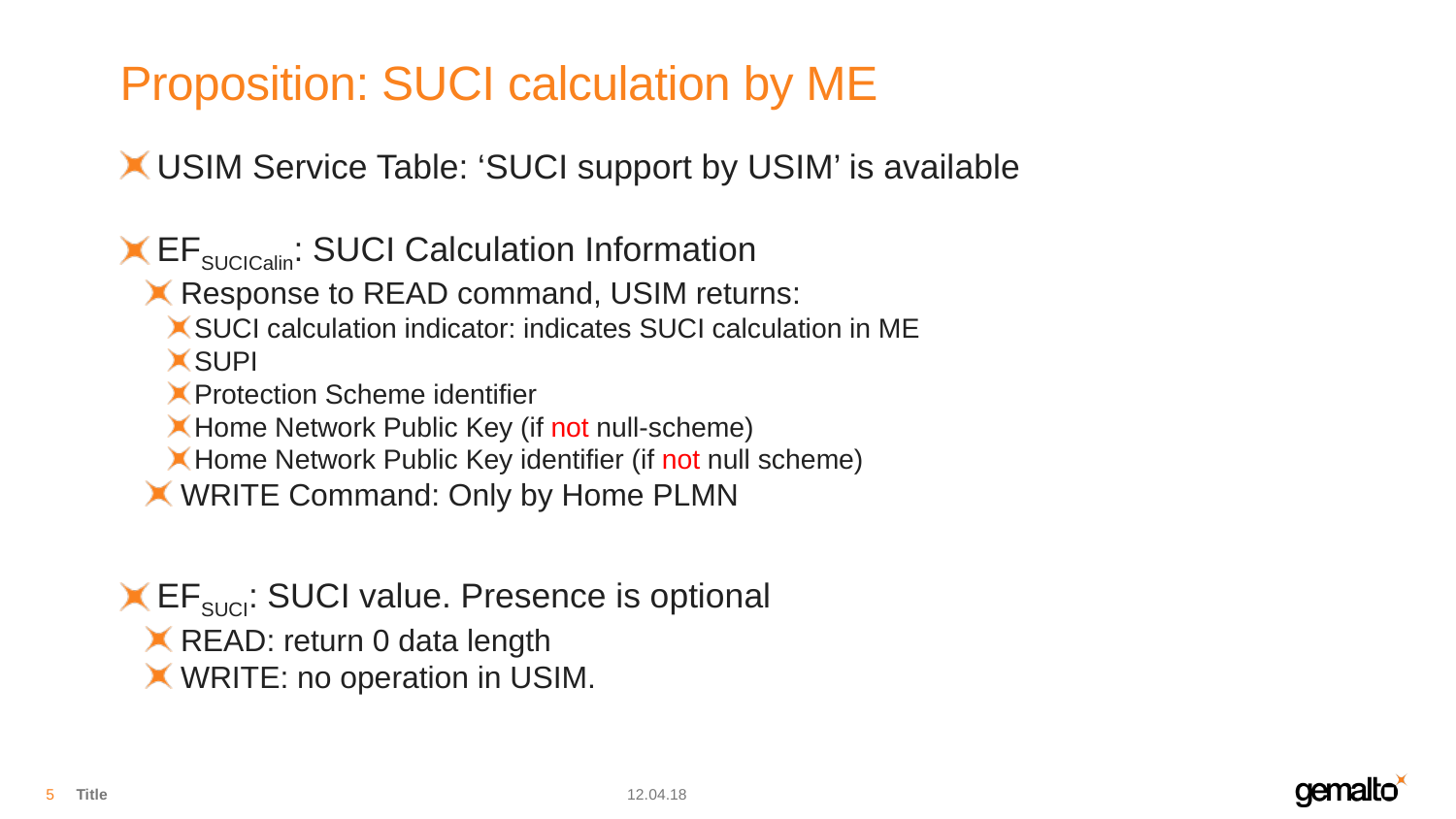

# Proposition: SUCI calculation by ME
USIM Service Table: ‘SUCI support by USIM’ is available

EFSUCICalin: SUCI Calculation Information
Response to READ command, USIM returns:
SUCI calculation indicator: indicates SUCI calculation in ME
SUPI
Protection Scheme identifier
Home Network Public Key (if not null-scheme)
Home Network Public Key identifier (if not null scheme)
WRITE Command: Only by Home PLMN

EFSUCI: SUCI value. Presence is optional
READ: return 0 data length
WRITE: no operation in USIM.
5
Title
12.04.18